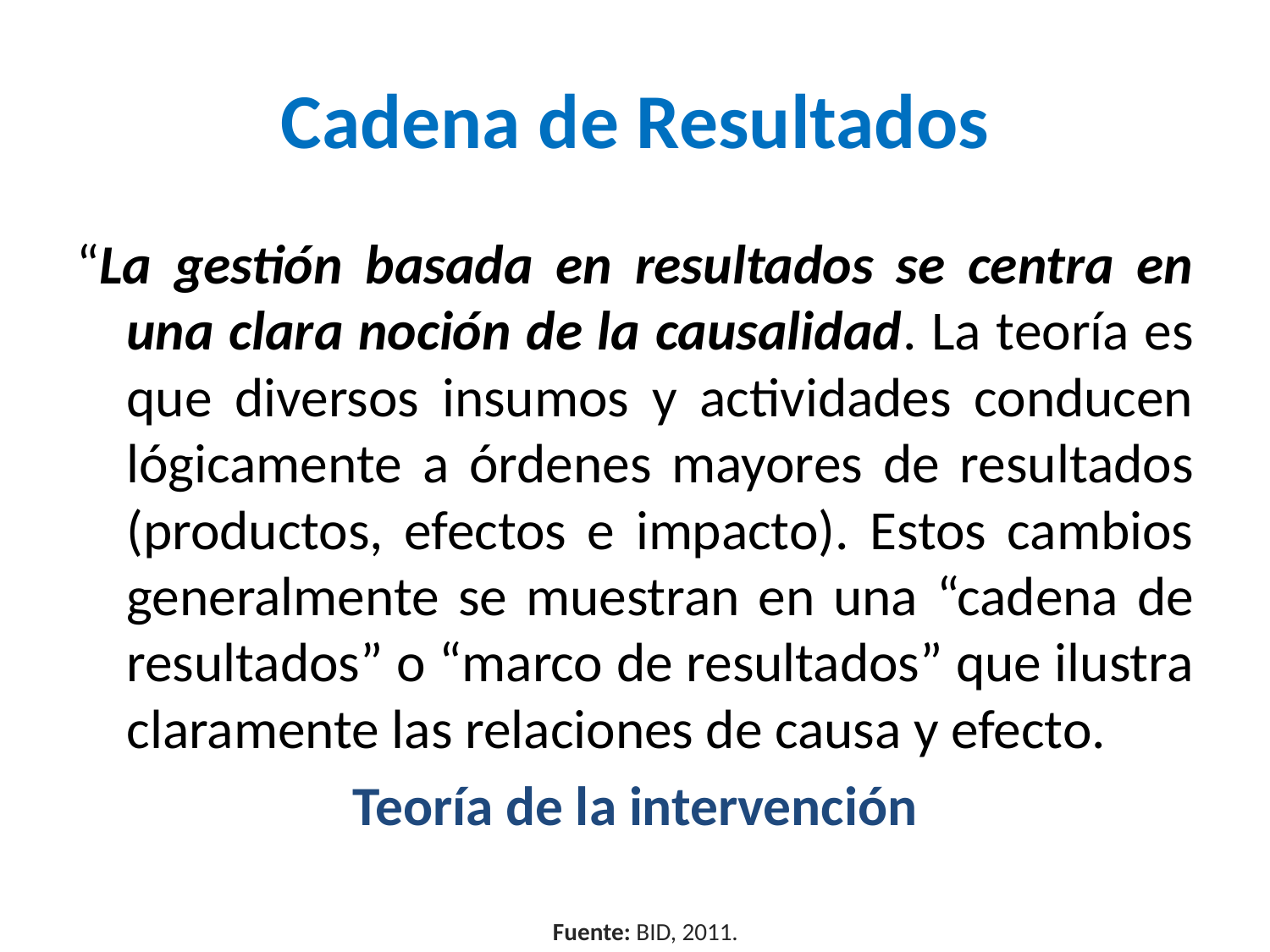

# Cadena de Resultados
“La gestión basada en resultados se centra en una clara noción de la causalidad. La teoría es que diversos insumos y actividades conducen lógicamente a órdenes mayores de resultados (productos, efectos e impacto). Estos cambios generalmente se muestran en una “cadena de resultados” o “marco de resultados” que ilustra claramente las relaciones de causa y efecto.
Teoría de la intervención
Fuente: BID, 2011.